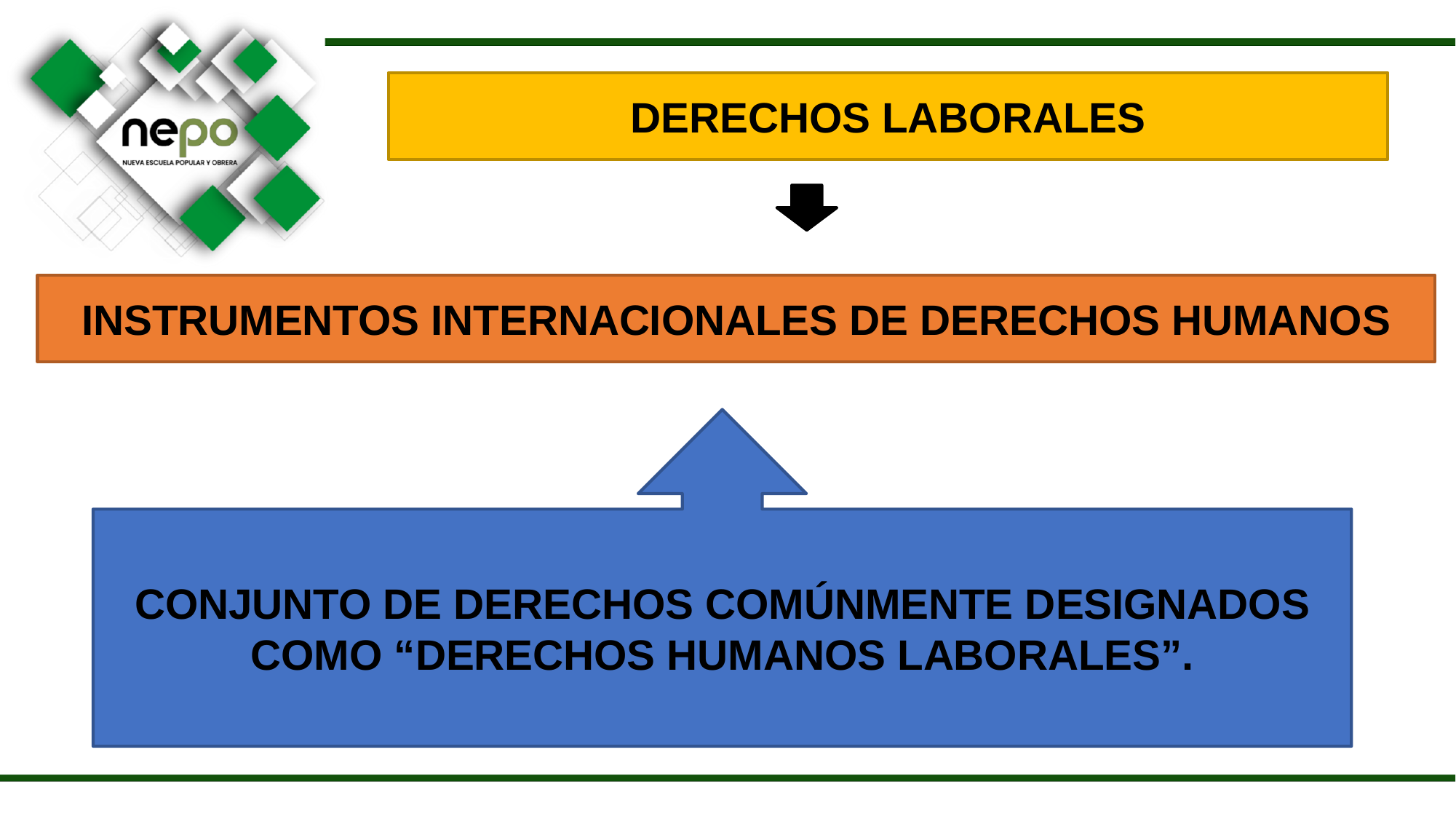

DERECHOS LABORALES

INSTRUMENTOS INTERNACIONALES DE DERECHOS HUMANOS
CONJUNTO DE DERECHOS COMÚNMENTE DESIGNADOS COMO “DERECHOS HUMANOS LABORALES”.